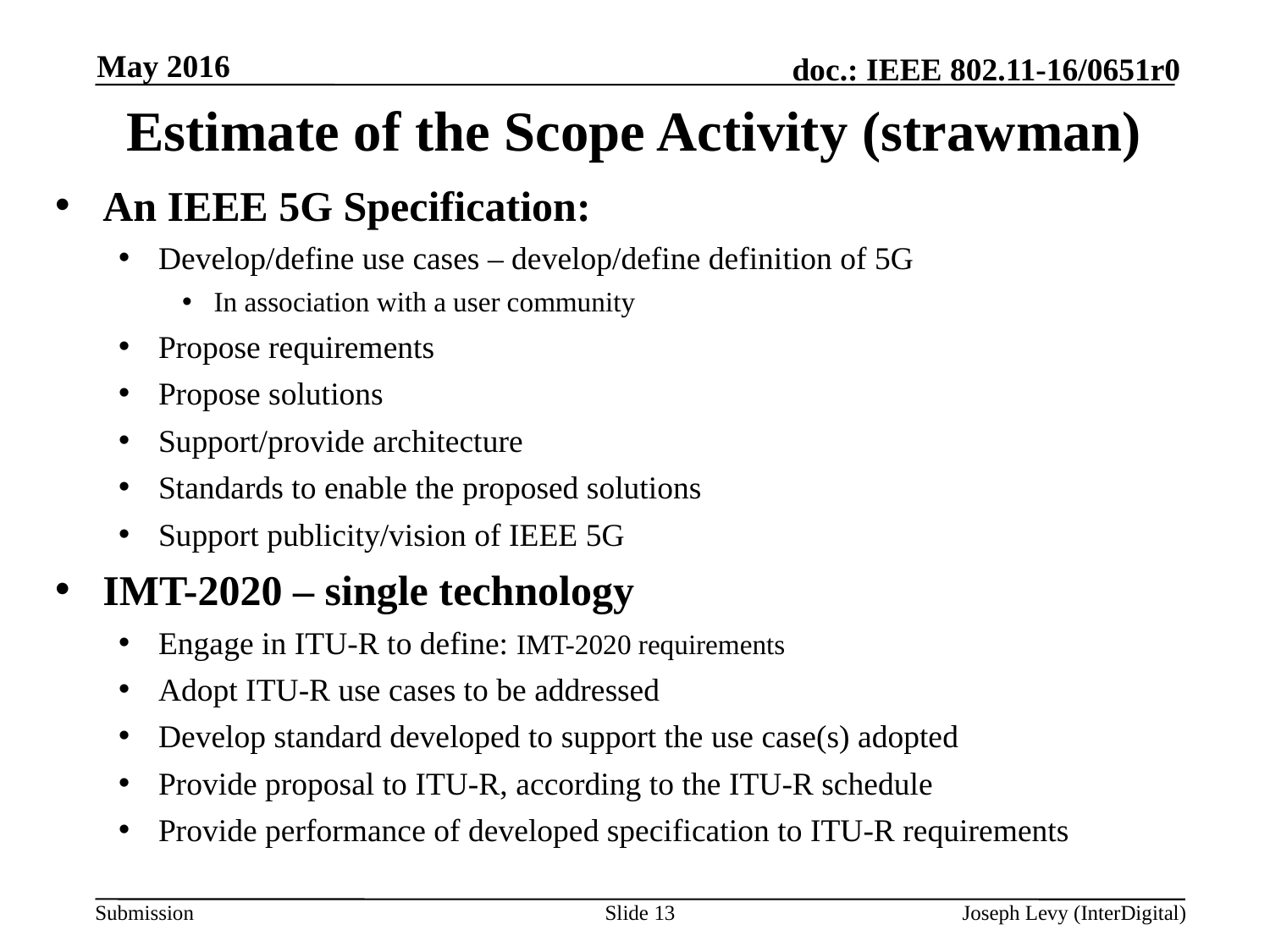

May 2016
# Estimate of the Scope Activity (strawman)
An IEEE 5G Specification:
Develop/define use cases – develop/define definition of 5G
In association with a user community
Propose requirements
Propose solutions
Support/provide architecture
Standards to enable the proposed solutions
Support publicity/vision of IEEE 5G
IMT-2020 – single technology
Engage in ITU-R to define: IMT-2020 requirements
Adopt ITU-R use cases to be addressed
Develop standard developed to support the use case(s) adopted
Provide proposal to ITU-R, according to the ITU-R schedule
Provide performance of developed specification to ITU-R requirements

Slide 13
Joseph Levy (InterDigital)